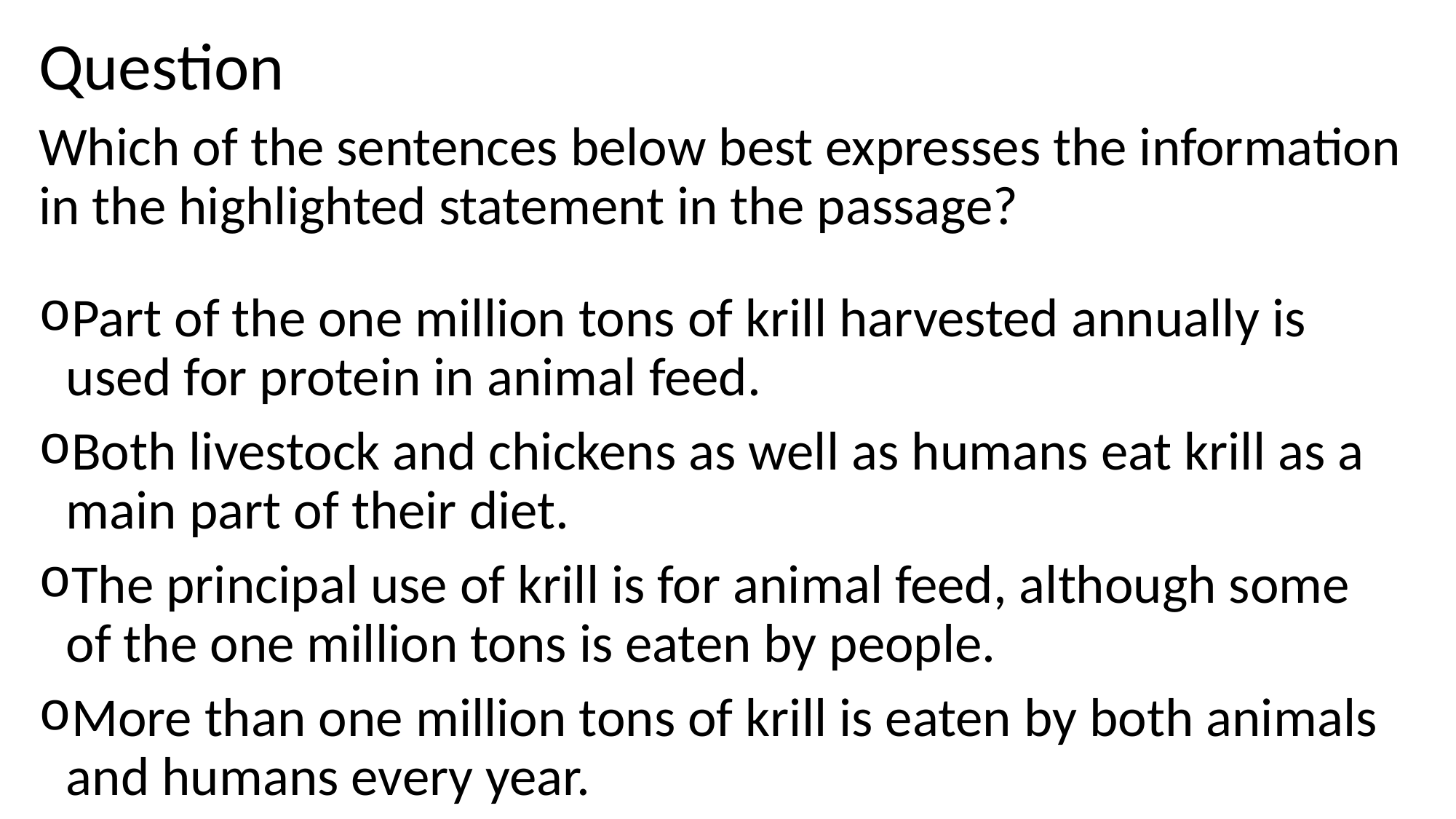

# Question
Which of the sentences below best expresses the information in the highlighted statement in the passage?

Part of the one million tons of krill harvested annually is used for protein in animal feed.
Both livestock and chickens as well as humans eat krill as a main part of their diet.
The principal use of krill is for animal feed, although some of the one million tons is eaten by people.
More than one million tons of krill is eaten by both animals and humans every year.